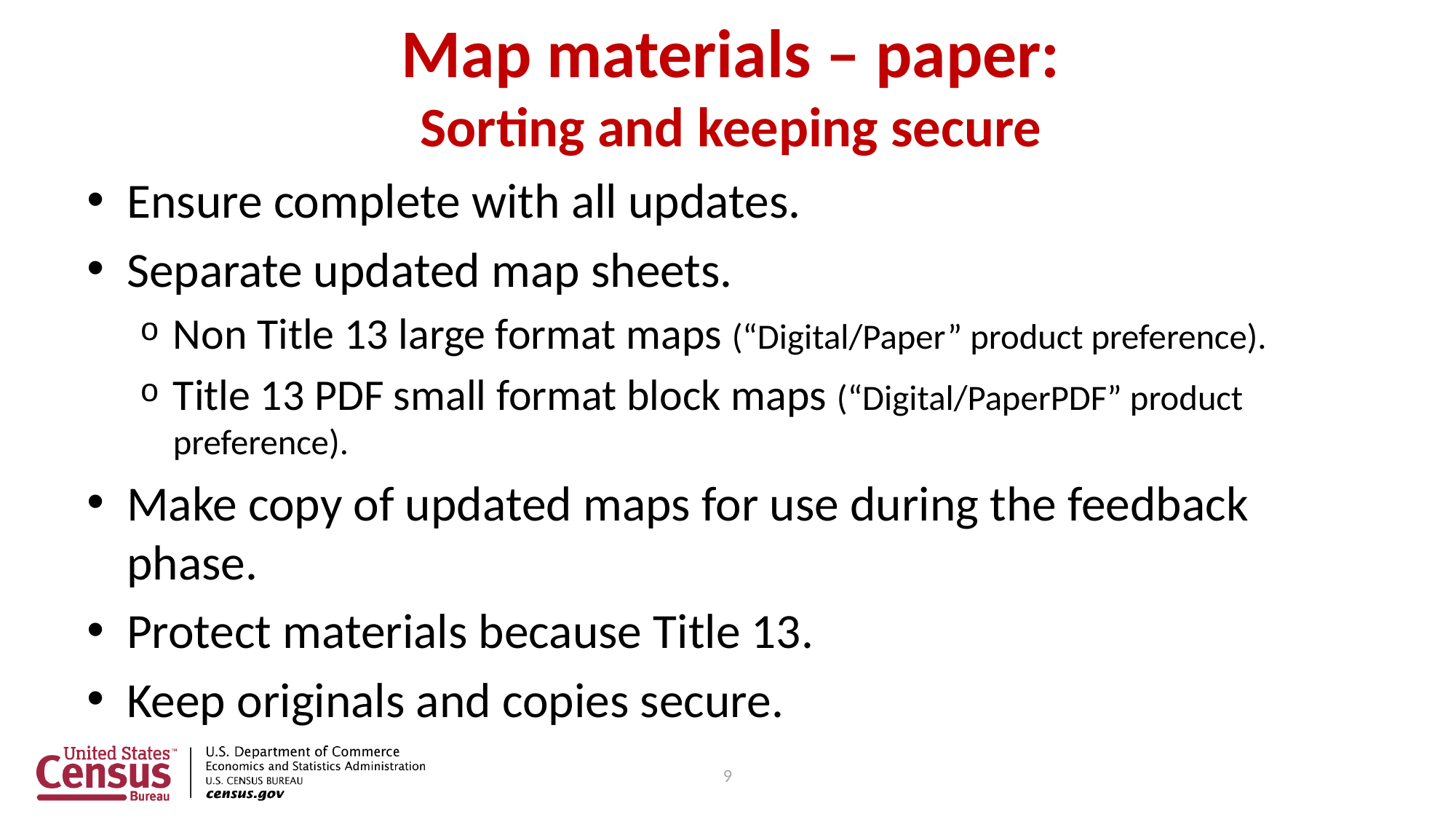

# Map materials – paper: Sorting and keeping secure
Ensure complete with all updates.
Separate updated map sheets.
Non Title 13 large format maps (“Digital/Paper” product preference).
Title 13 PDF small format block maps (“Digital/PaperPDF” product preference).
Make copy of updated maps for use during the feedback phase.
Protect materials because Title 13.
Keep originals and copies secure.
9